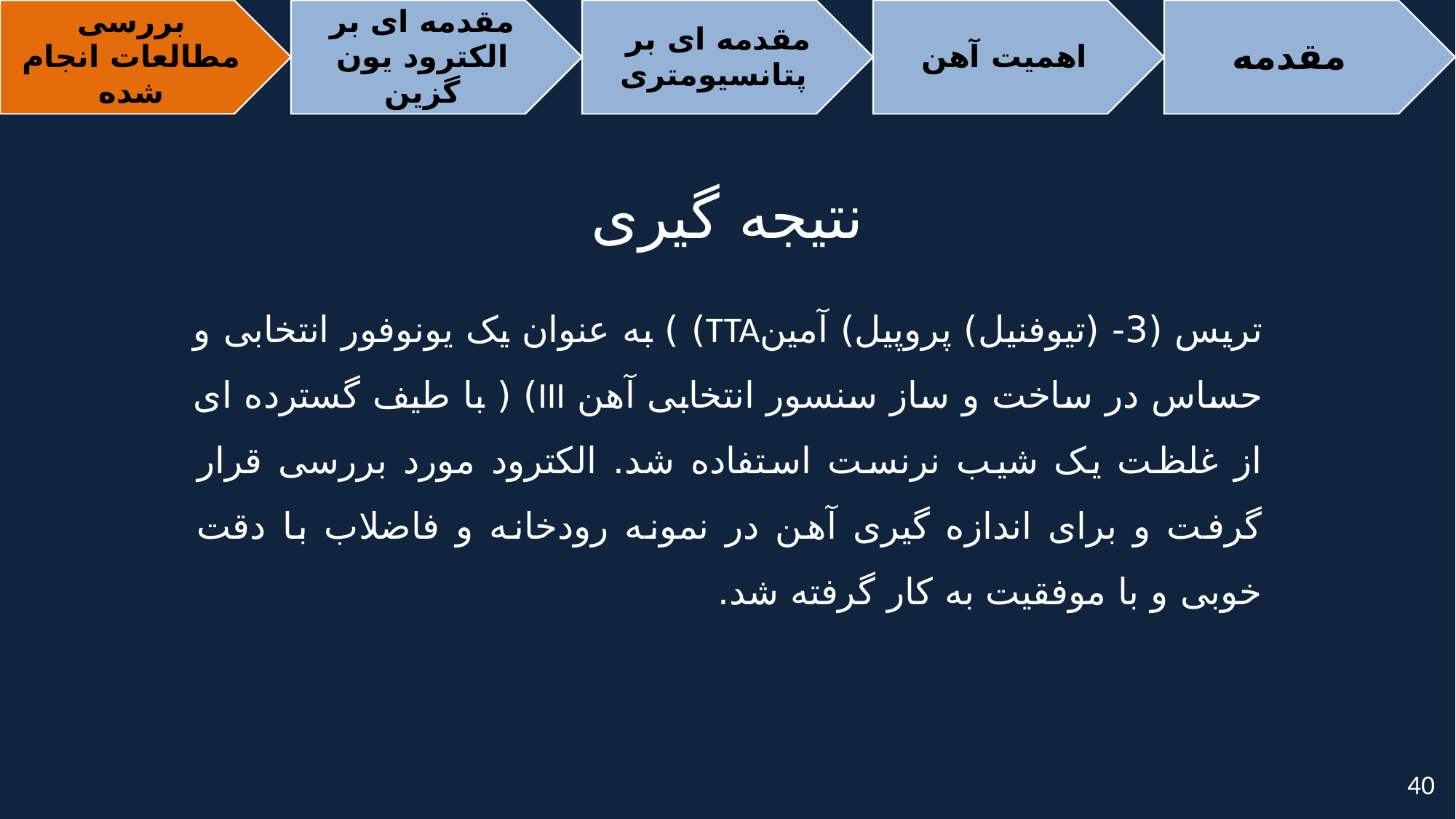

مقدمه
اهمیت آهن
مقدمه ای بر الکترود یون گزین
بررسی مطالعات انجام شده
مقدمه ای بر  پتانسیومتری
# نتیجه گیری
تریس (3- (تیوفنیل) پروپیل) آمینTTA) ) به عنوان یک یونوفور انتخابی و حساس در ساخت و ساز سنسور انتخابی آهن III) ( با طیف گسترده ای از غلظت یک شیب نرنست استفاده شد. الکترود مورد بررسی قرار گرفت و برای اندازه گیری آهن در نمونه رودخانه و فاضلاب با دقت خوبی و با موفقیت به کار گرفته شد.
40